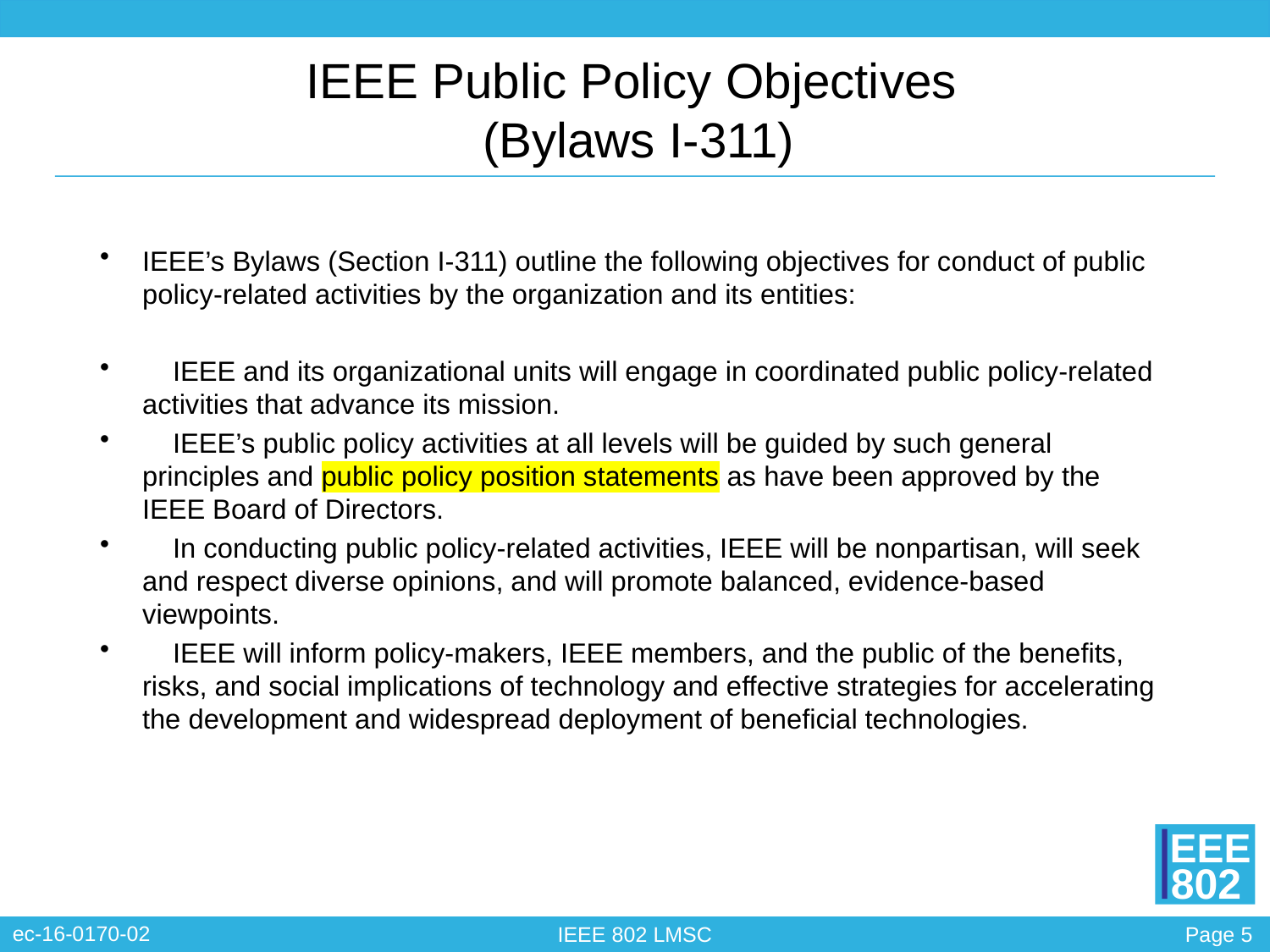

# IEEE Public Policy Objectives (Bylaws I-311)
IEEE’s Bylaws (Section I-311) outline the following objectives for conduct of public policy-related activities by the organization and its entities:

    IEEE and its organizational units will engage in coordinated public policy-related activities that advance its mission.
    IEEE’s public policy activities at all levels will be guided by such general principles and public policy position statements as have been approved by the IEEE Board of Directors.
    In conducting public policy-related activities, IEEE will be nonpartisan, will seek and respect diverse opinions, and will promote balanced, evidence-based viewpoints.
    IEEE will inform policy-makers, IEEE members, and the public of the benefits, risks, and social implications of technology and effective strategies for accelerating the development and widespread deployment of beneficial technologies.